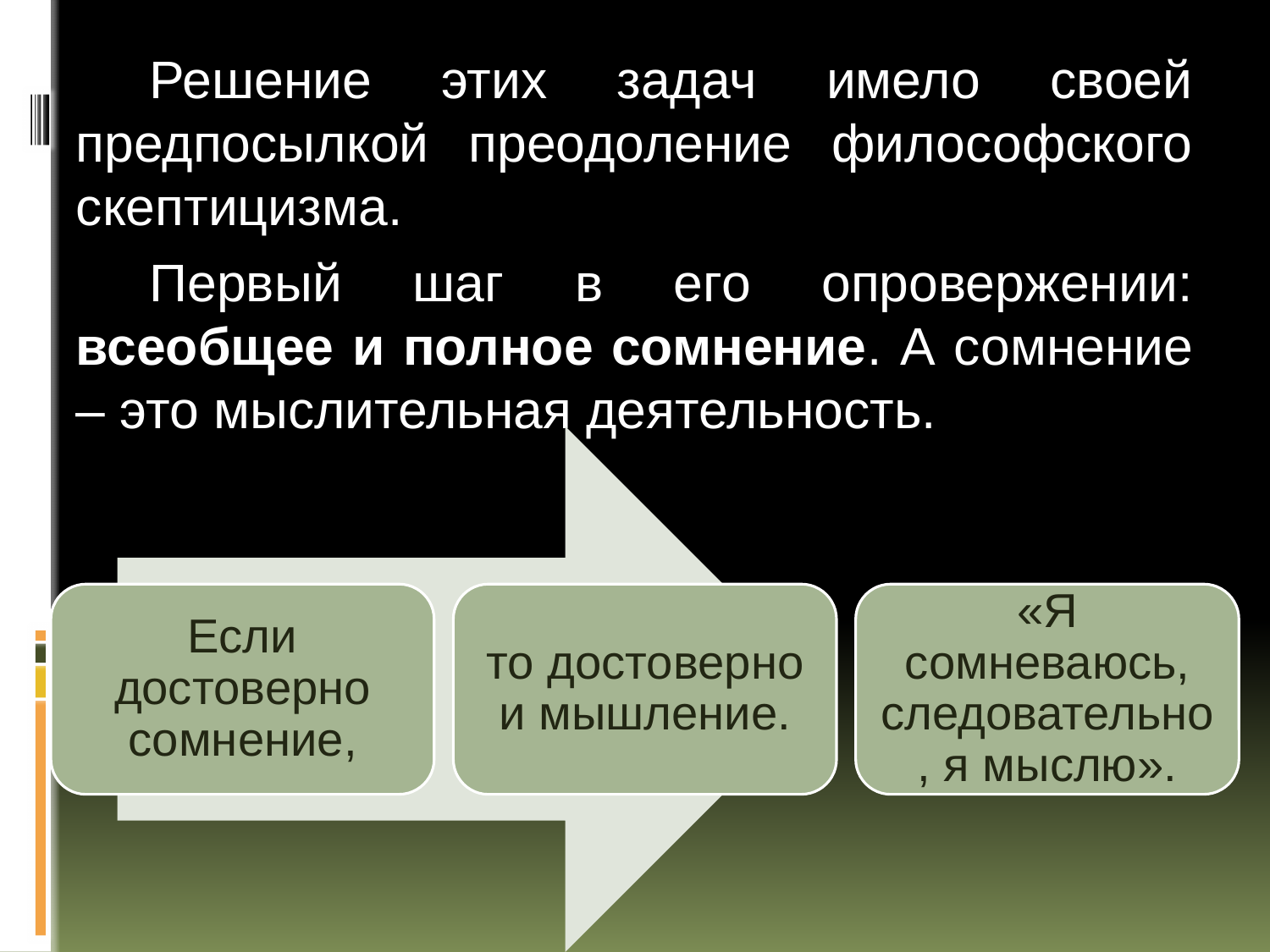

#
Решение этих задач имело своей предпосылкой преодоление философского скептицизма.
Первый шаг в его опровержении: всеобщее и полное сомнение. А сомнение – это мыслительная деятельность.

Если достоверно сомнение,
то достоверно и мышление.
«Я сомневаюсь, следовательно, я мыслю».